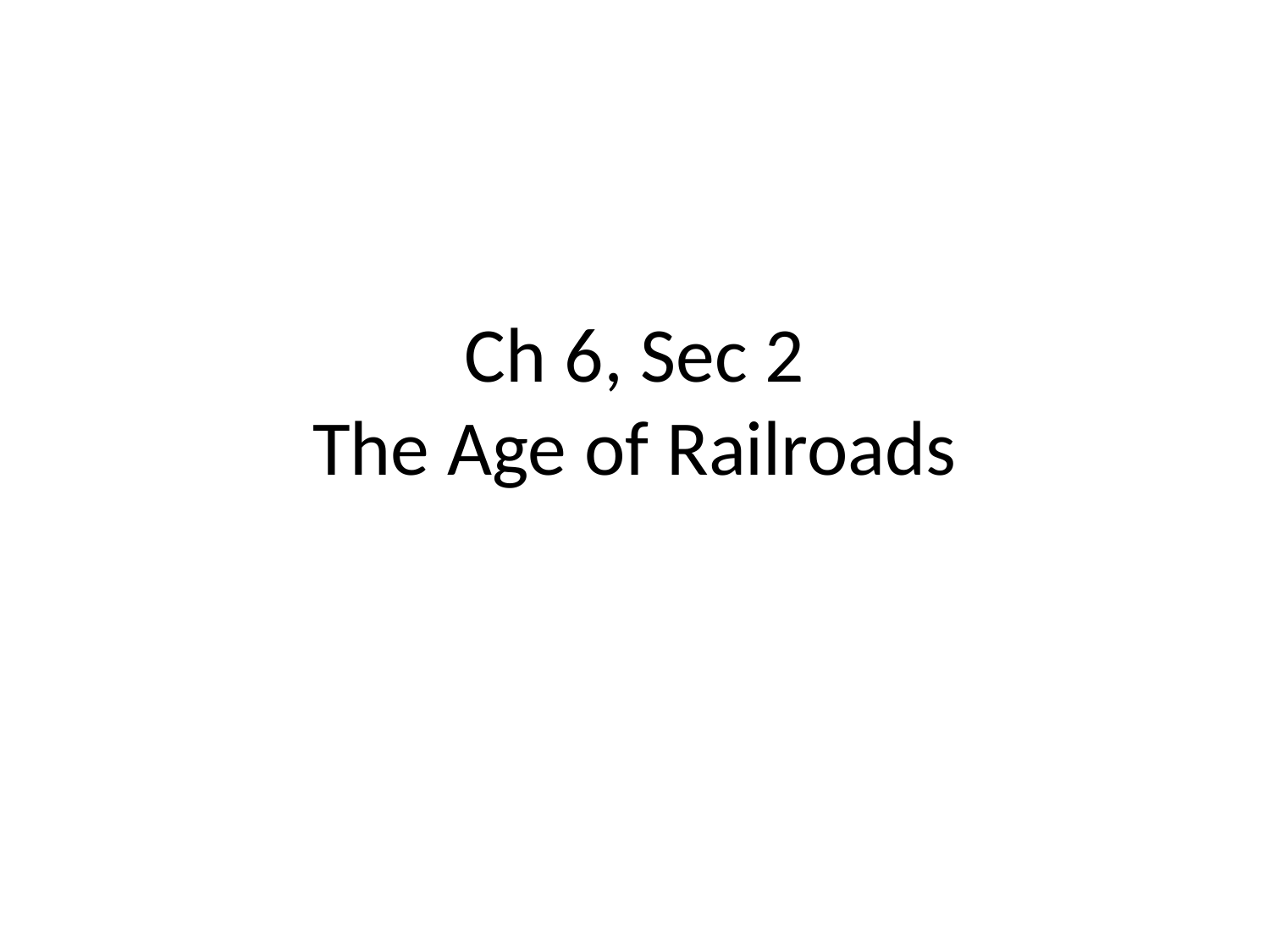

# Ch 6, Sec 2 The Age of Railroads